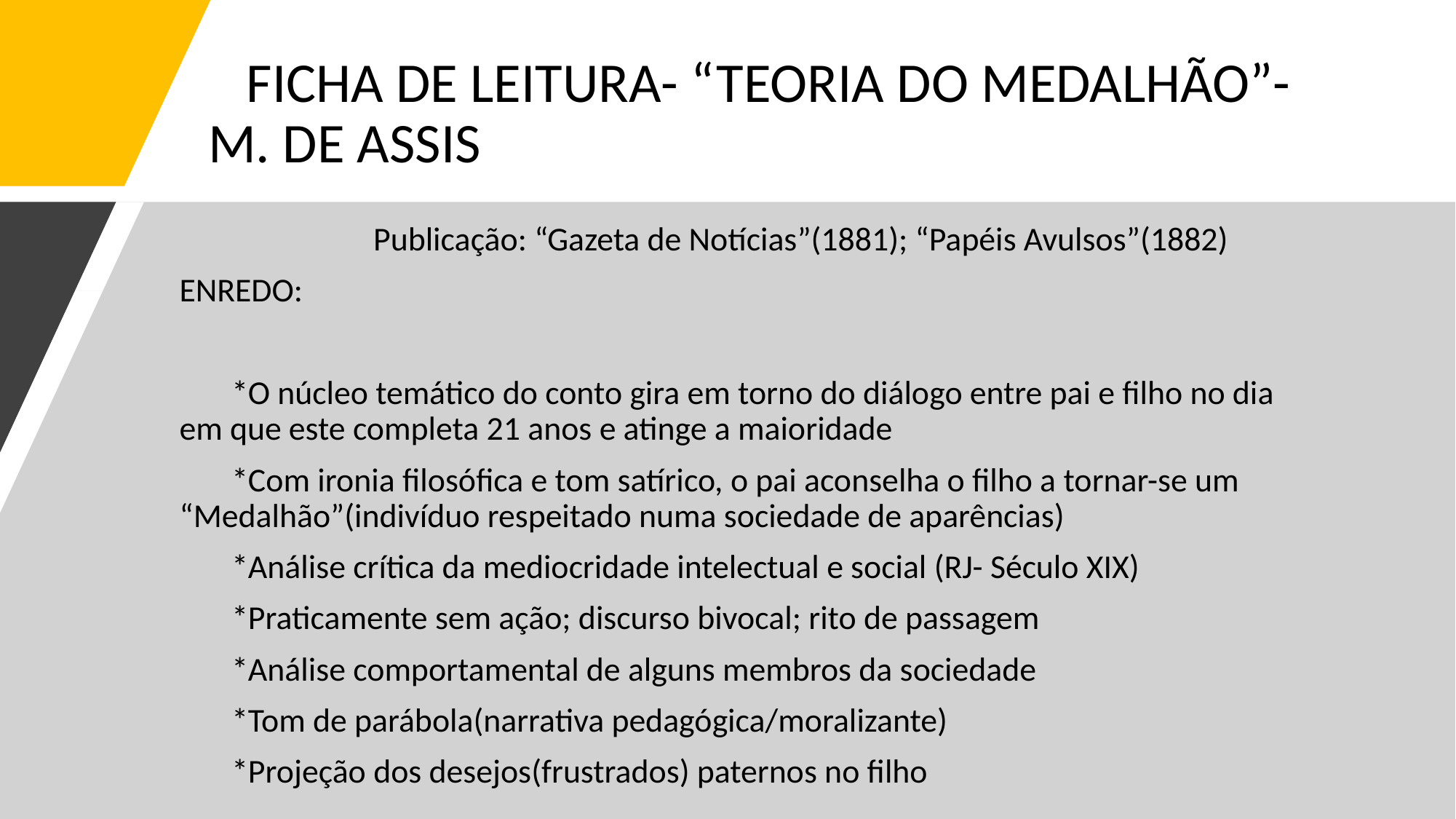

# FICHA DE LEITURA- “TEORIA DO MEDALHÃO”- M. DE ASSIS

                          Publicação: “Gazeta de Notícias”(1881); “Papéis Avulsos”(1882)
ENREDO:

       *O núcleo temático do conto gira em torno do diálogo entre pai e filho no dia em que este completa 21 anos e atinge a maioridade
       *Com ironia filosófica e tom satírico, o pai aconselha o filho a tornar-se um “Medalhão”(indivíduo respeitado numa sociedade de aparências)
       *Análise crítica da mediocridade intelectual e social (RJ- Século XIX)
       *Praticamente sem ação; discurso bivocal; rito de passagem
       *Análise comportamental de alguns membros da sociedade
       *Tom de parábola(narrativa pedagógica/moralizante)
       *Projeção dos desejos(frustrados) paternos no filho